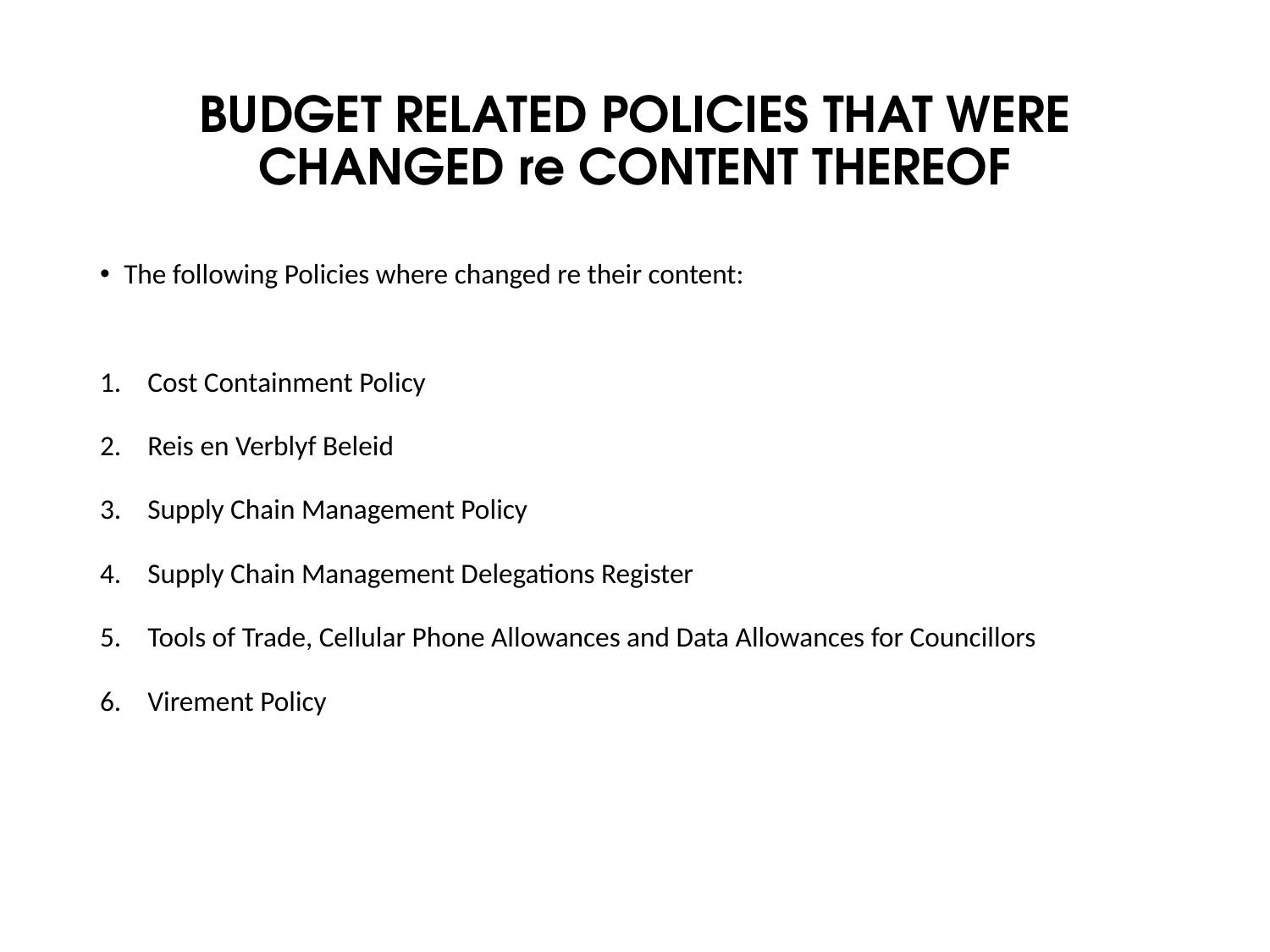

# BUDGET RELATED POLICIES THAT WERE CHANGED re CONTENT THEREOF
The following Policies where changed re their content:

Cost Containment Policy
Reis en Verblyf Beleid
Supply Chain Management Policy
Supply Chain Management Delegations Register
Tools of Trade, Cellular Phone Allowances and Data Allowances for Councillors
Virement Policy